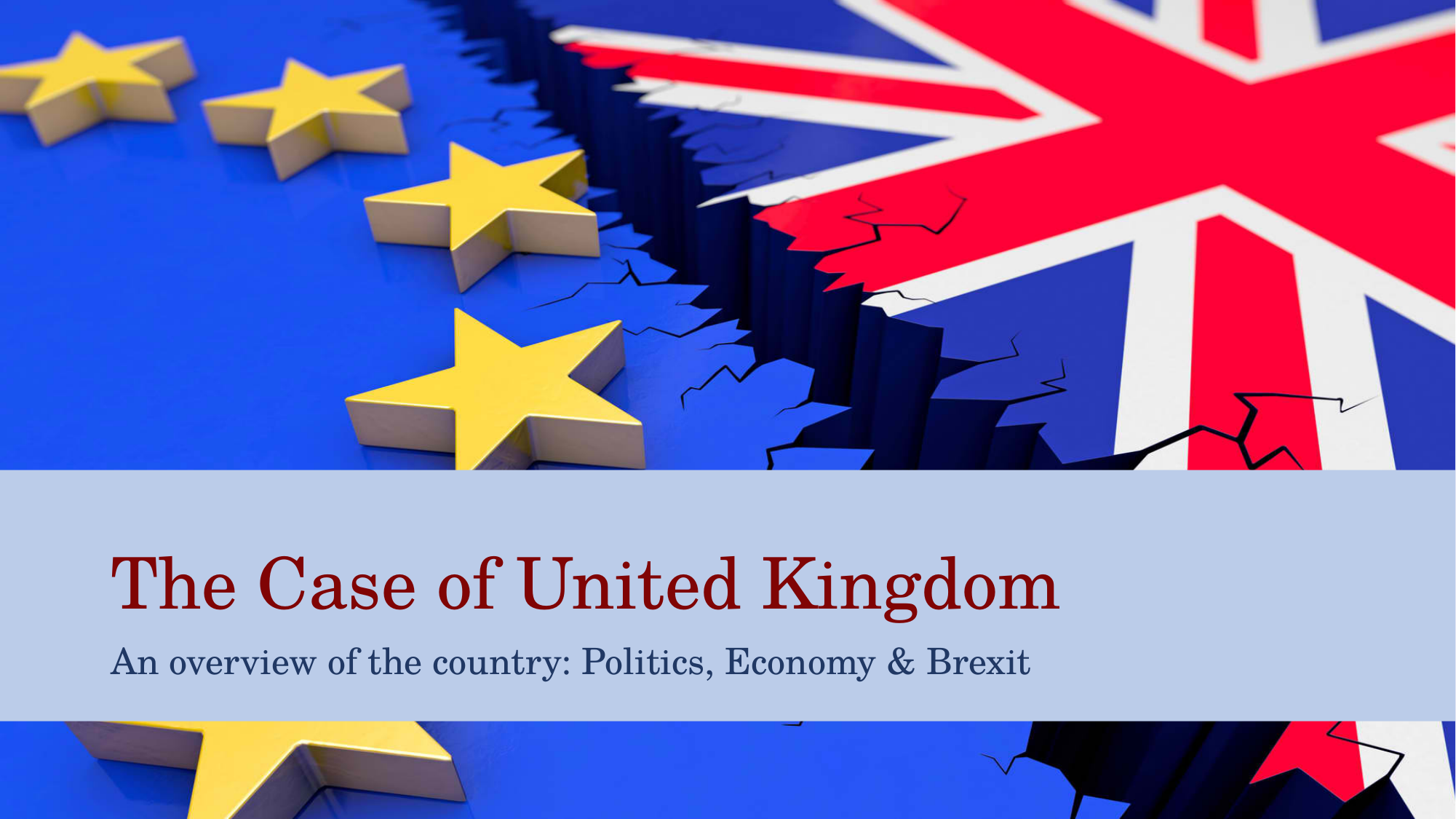

# The Case of United Kingdom
An overview of the country: Politics, Economy & Brexit